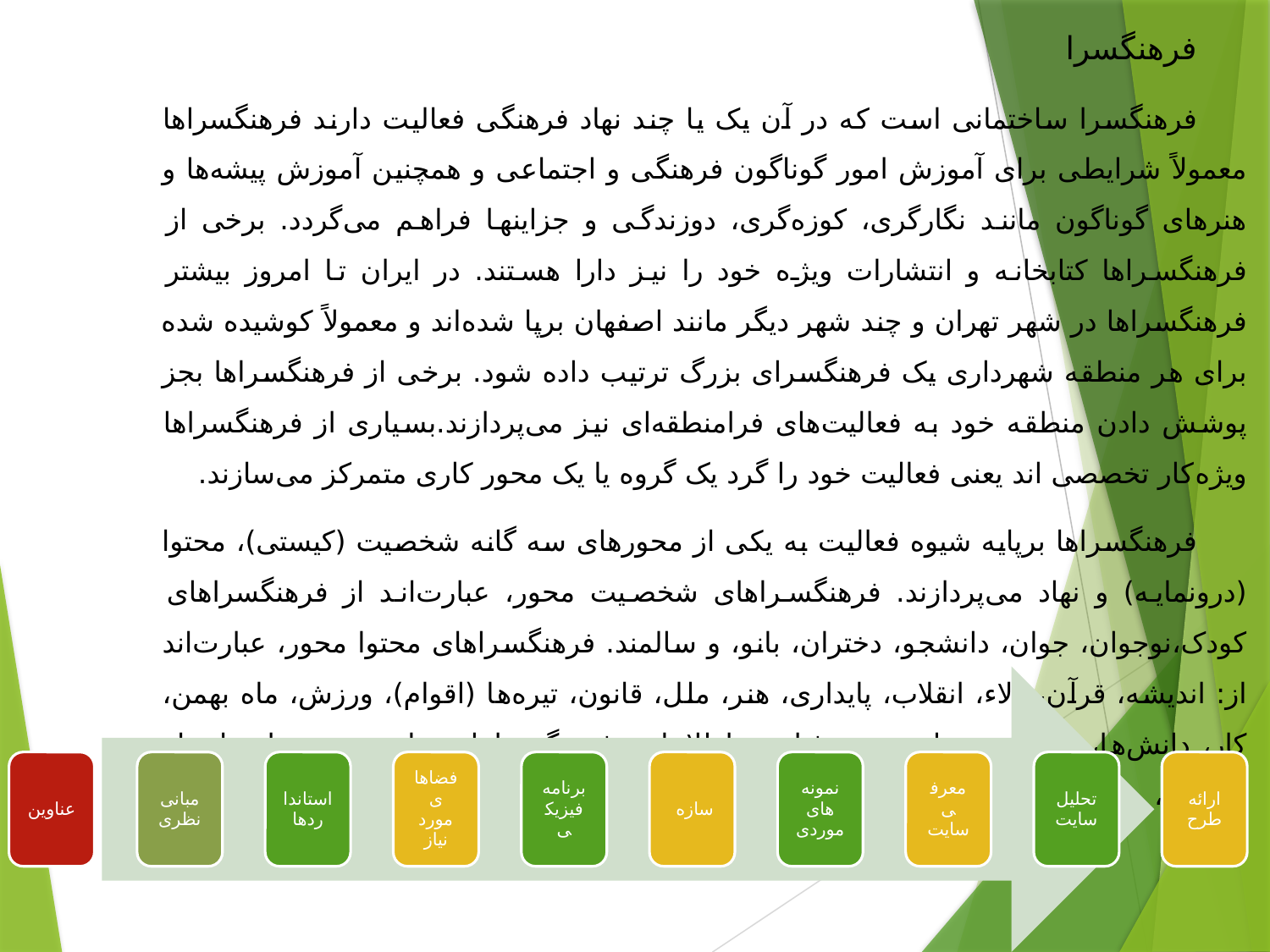

فرهنگسرا
فرهنگسرا ساختمانی است که در آن یک یا چند نهاد فرهنگی فعالیت دارند فرهنگسراها معمولاً شرایطی برای آموزش امور گوناگون فرهنگی و اجتماعی و همچنین آموزش پیشه‌ها و هنرهای گوناگون مانند نگارگری، کوزه‌گری، دوزندگی و جزاینها فراهم می‌گردد. برخی از فرهنگسراها کتابخانه و انتشارات ویژه خود را نیز دارا هستند. در ایران تا امروز بیشتر فرهنگسراها در شهر تهران و چند شهر دیگر مانند اصفهان برپا شده‌اند و معمولاً کوشیده شده برای هر منطقه شهرداری یک فرهنگسرای بزرگ ترتیب داده شود. برخی از فرهنگسراها بجز پوشش دادن منطقه خود به فعالیت‌های فرامنطقه‌ای نیز می‌پردازند.بسیاری از فرهنگسراها ویژه‌کار تخصصی اند یعنی فعالیت خود را گرد یک گروه یا یک محور کاری متمرکز می‌سازند.
فرهنگسراها برپایه شیوه فعالیت به یکی از محورهای سه گانه شخصیت (کیستی)، محتوا (درونمایه) و نهاد می‌پردازند. فرهنگسراهای شخصیت محور، عبارت‌اند از فرهنگسراهای کودک،نوجوان، جوان، دانشجو، دختران، بانو، و سالمند. فرهنگسراهای محتوا محور، عبارت‌اند از: اندیشه، قرآن، ولاء، انقلاب، پایداری، هنر، ملل، قانون، تیره‌ها (اقوام)، ورزش، ماه‌ بهمن، کار، دانش‌ها، تندرستی، طبیعت، و فناوری اطلاعات. فرهنگسراهای نهاد محور، عبارت‌اند از خانواده، مدرسه، و شهر.
عناوین
مبانی نظری
استانداردها
فضاهای مورد نیاز
برنامه فیزیکی
سازه
نمونه های موردی